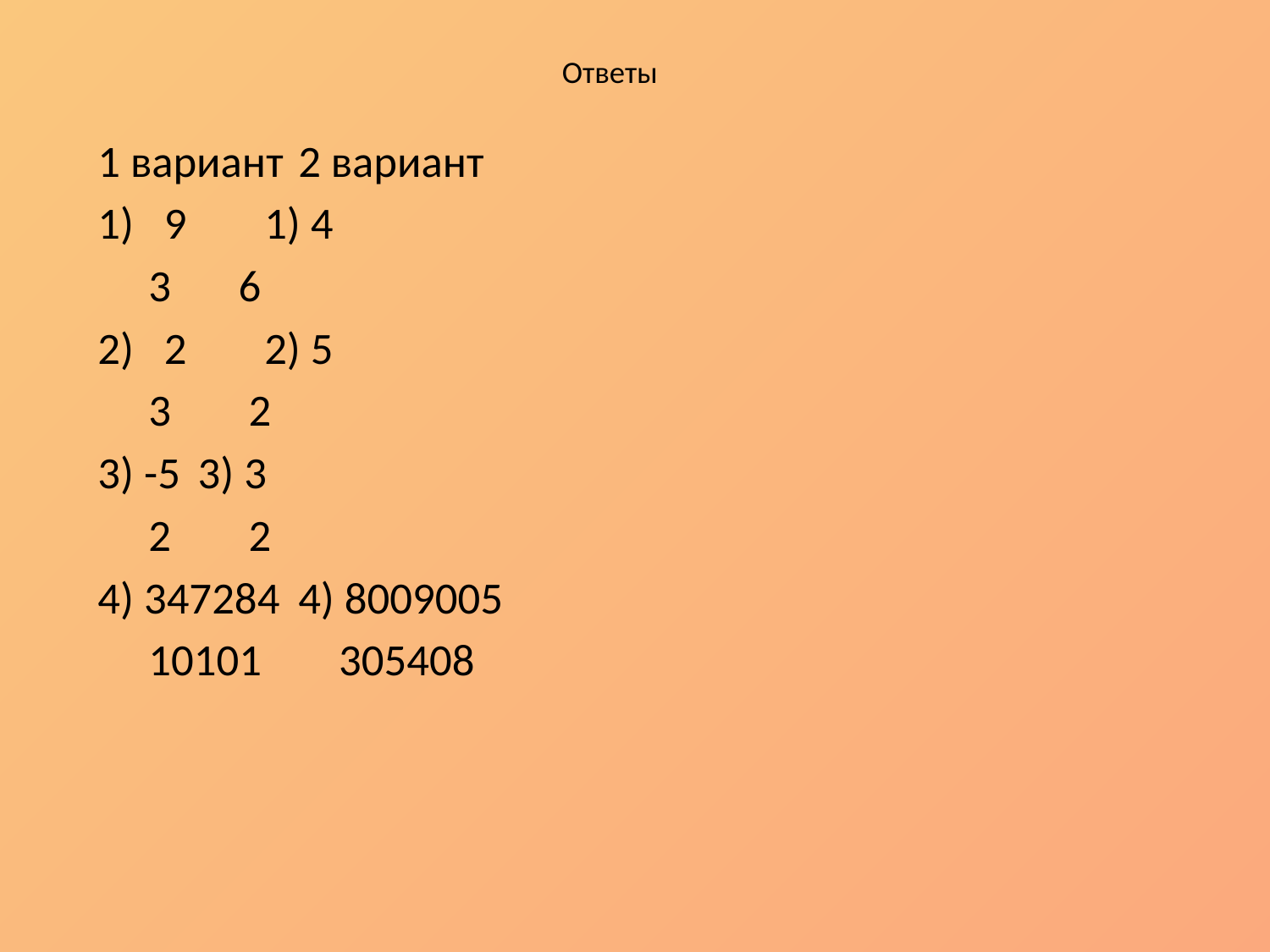

# Ответы
1 вариант					2 вариант
9						1) 4
     3						    6
2						2) 5
     3						     2
3) -5						3) 3
     2						     2
4) 347284					4) 8009005
     10101					    305408